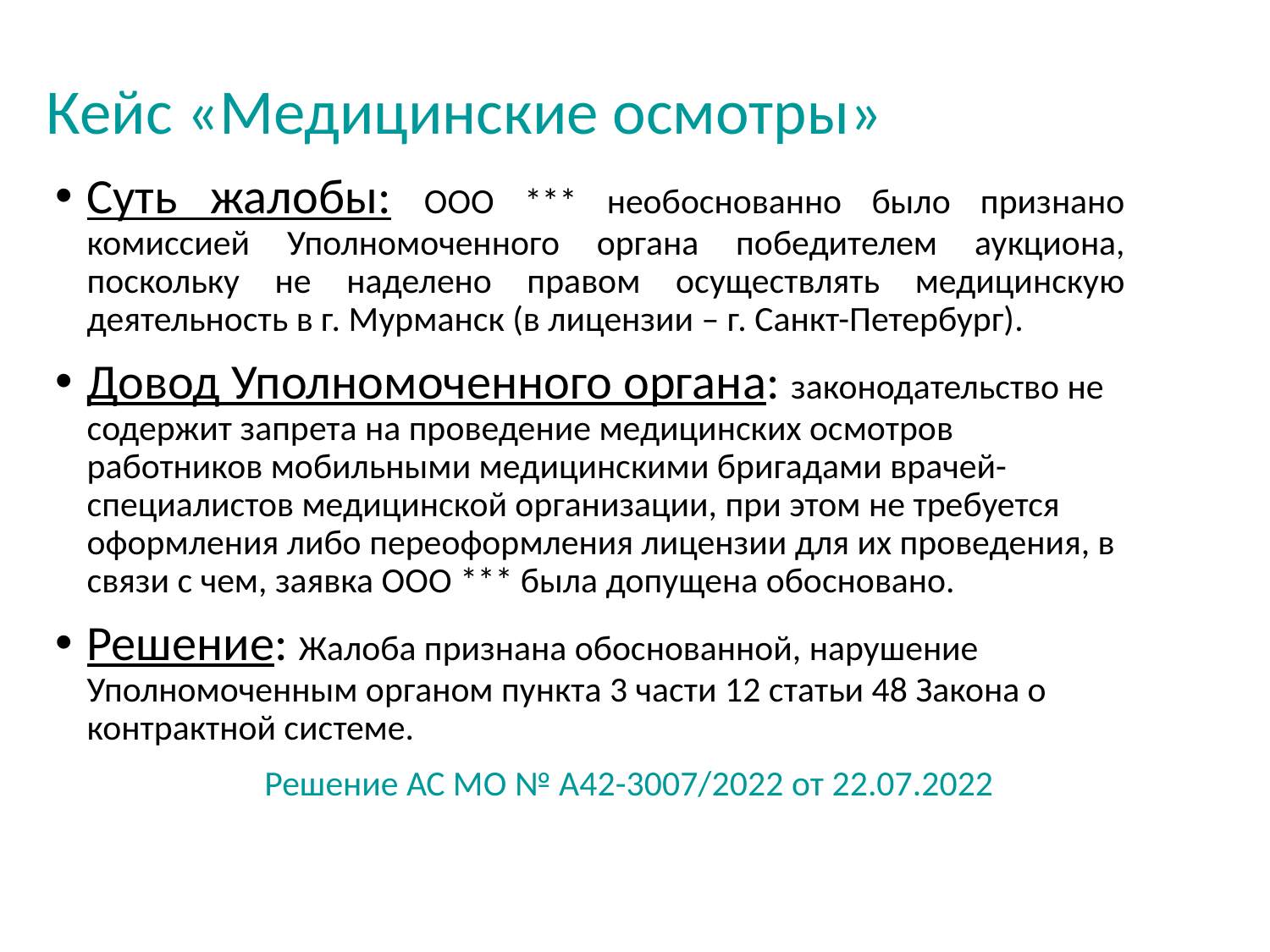

# Кейс «Медицинские осмотры»
Суть жалобы: ООО *** необоснованно было признано комиссией Уполномоченного органа победителем аукциона, поскольку не наделено правом осуществлять медицинскую деятельность в г. Мурманск (в лицензии – г. Санкт-Петербург).
Довод Уполномоченного органа: законодательство не содержит запрета на проведение медицинских осмотров работников мобильными медицинскими бригадами врачей-специалистов медицинской организации, при этом не требуется оформления либо переоформления лицензии для их проведения, в связи с чем, заявка ООО *** была допущена обосновано.
Решение: Жалоба признана обоснованной, нарушение Уполномоченным органом пункта 3 части 12 статьи 48 Закона о контрактной системе.
                          Решение АС МО № А42-3007/2022 от 22.07.2022